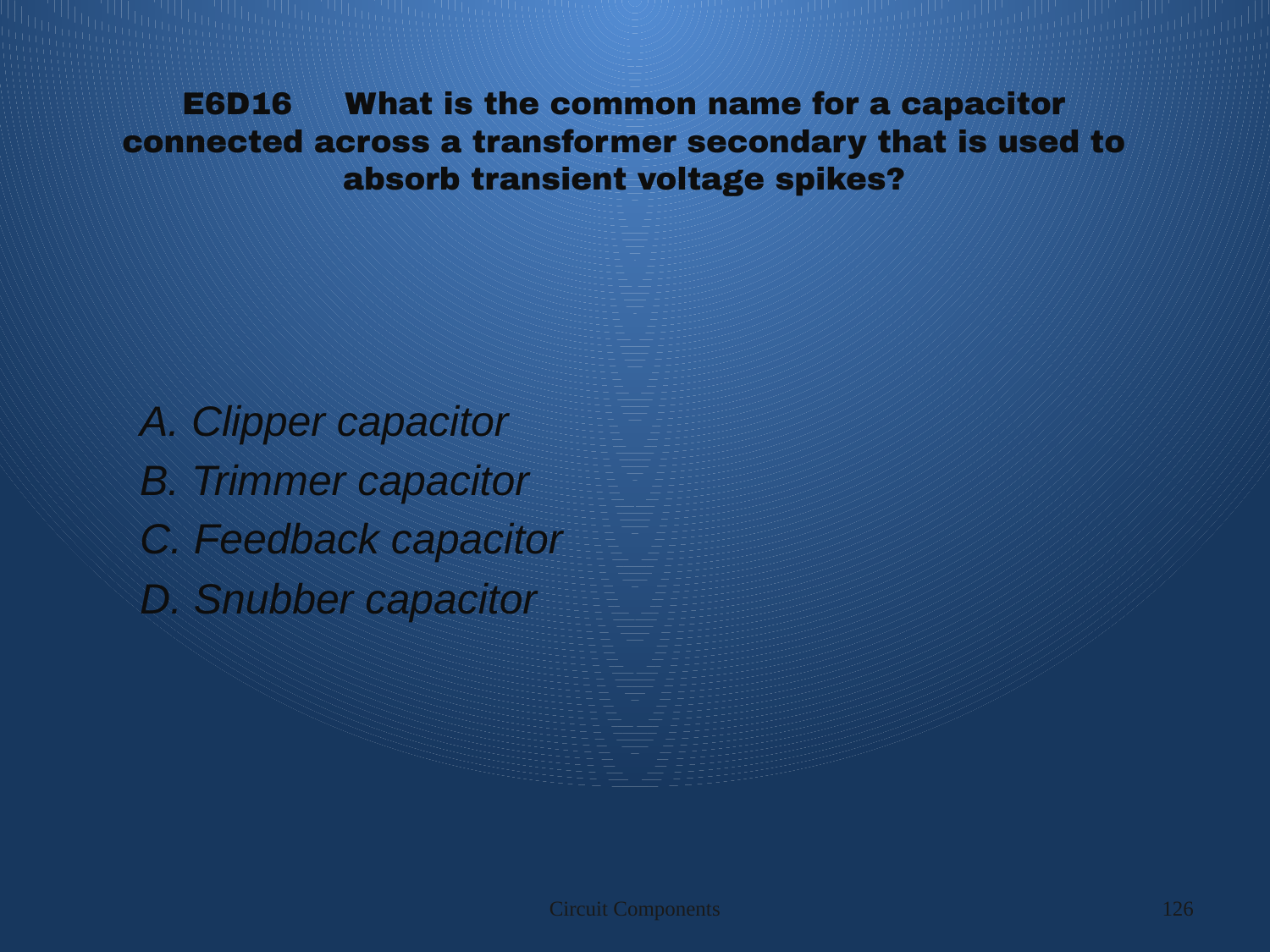

# E6D16     What is the common name for a capacitor connected across a transformer secondary that is used to absorb transient voltage spikes?

A. Clipper capacitor
B. Trimmer capacitor
C. Feedback capacitor
D. Snubber capacitor
Circuit Components
126